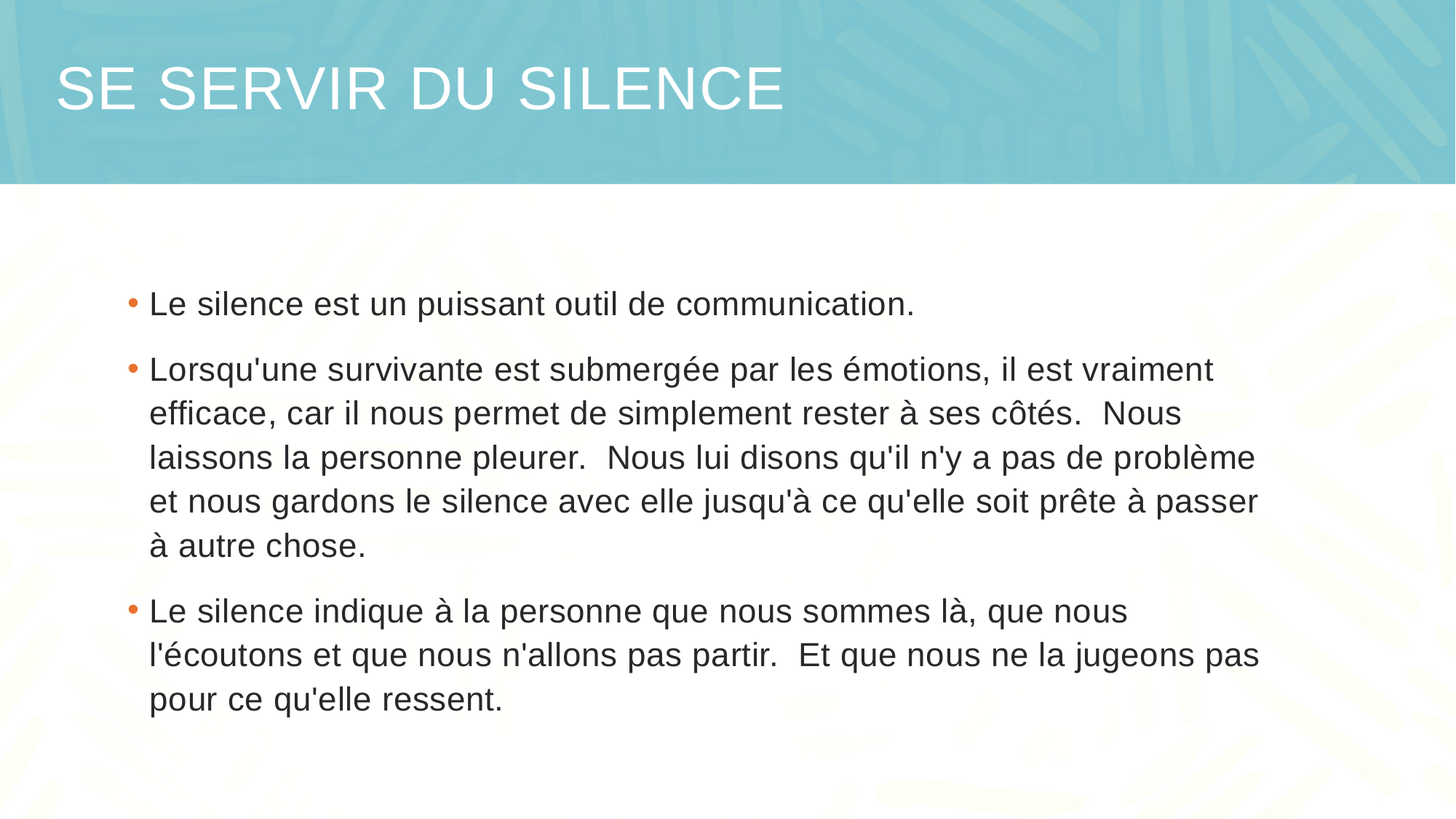

# Se servir du silence
Le silence est un puissant outil de communication.
Lorsqu'une survivante est submergée par les émotions, il est vraiment efficace, car il nous permet de simplement rester à ses côtés.  Nous laissons la personne pleurer.  Nous lui disons qu'il n'y a pas de problème et nous gardons le silence avec elle jusqu'à ce qu'elle soit prête à passer à autre chose.
Le silence indique à la personne que nous sommes là, que nous l'écoutons et que nous n'allons pas partir.  Et que nous ne la jugeons pas pour ce qu'elle ressent.